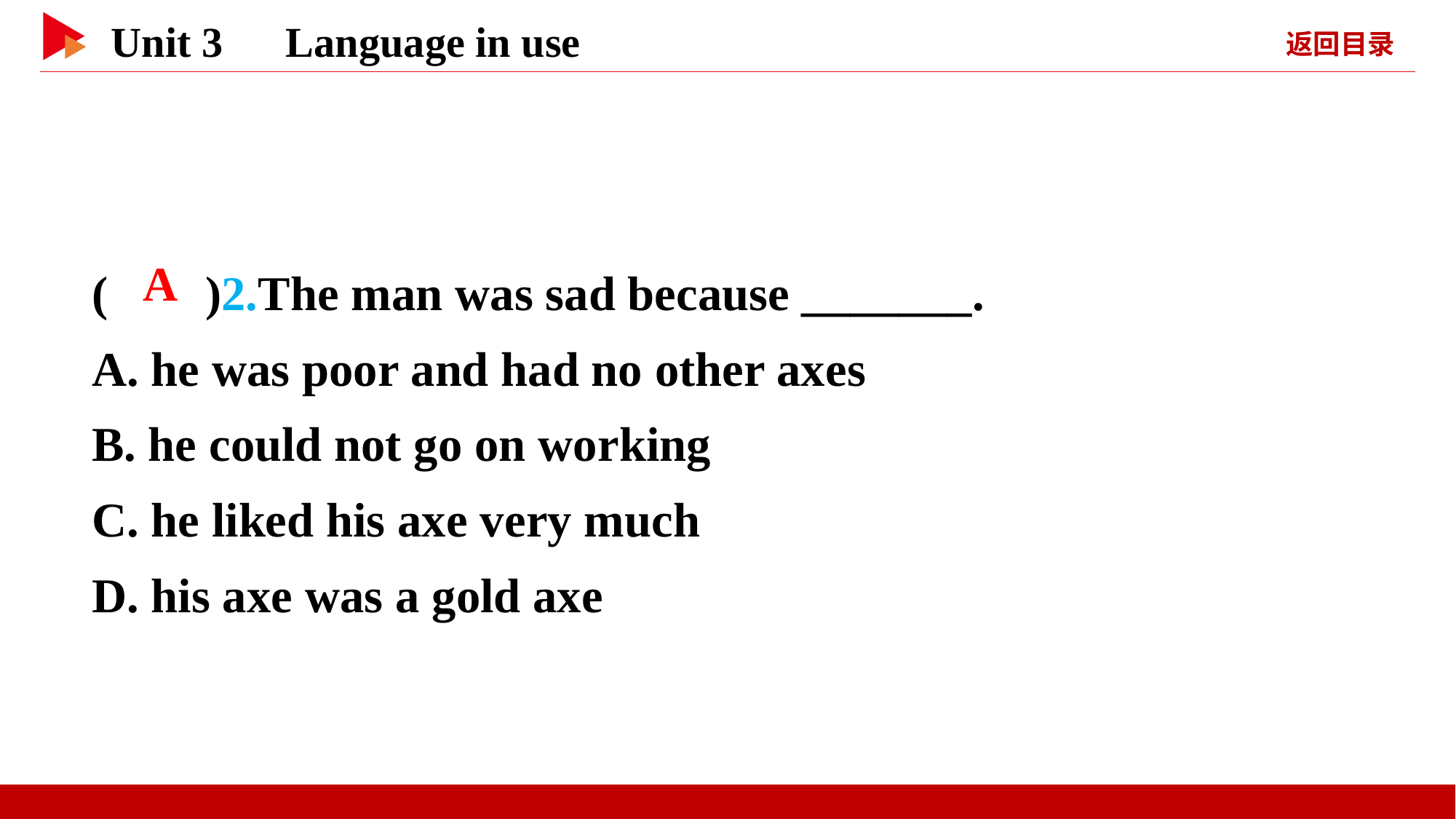

(        )2.The man was sad because _______.
A. he was poor and had no other axes
B. he could not go on working
C. he liked his axe very much
D. his axe was a gold axe
   A